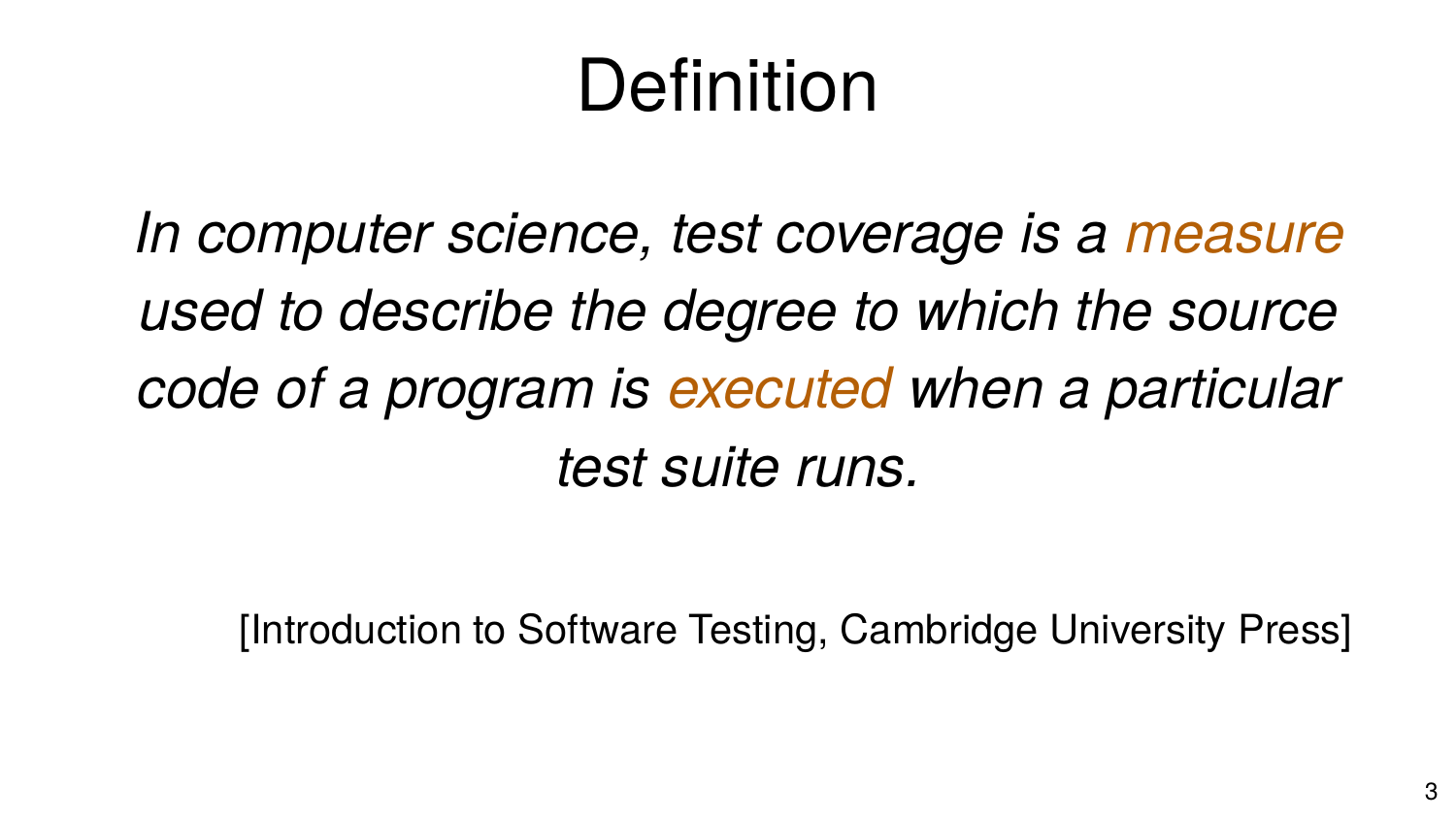

# Definition
In computer science, test coverage is a measure used to describe the degree to which the source code of a program is executed when a particular test suite runs.

[Introduction to Software Testing, Cambridge University Press]
3